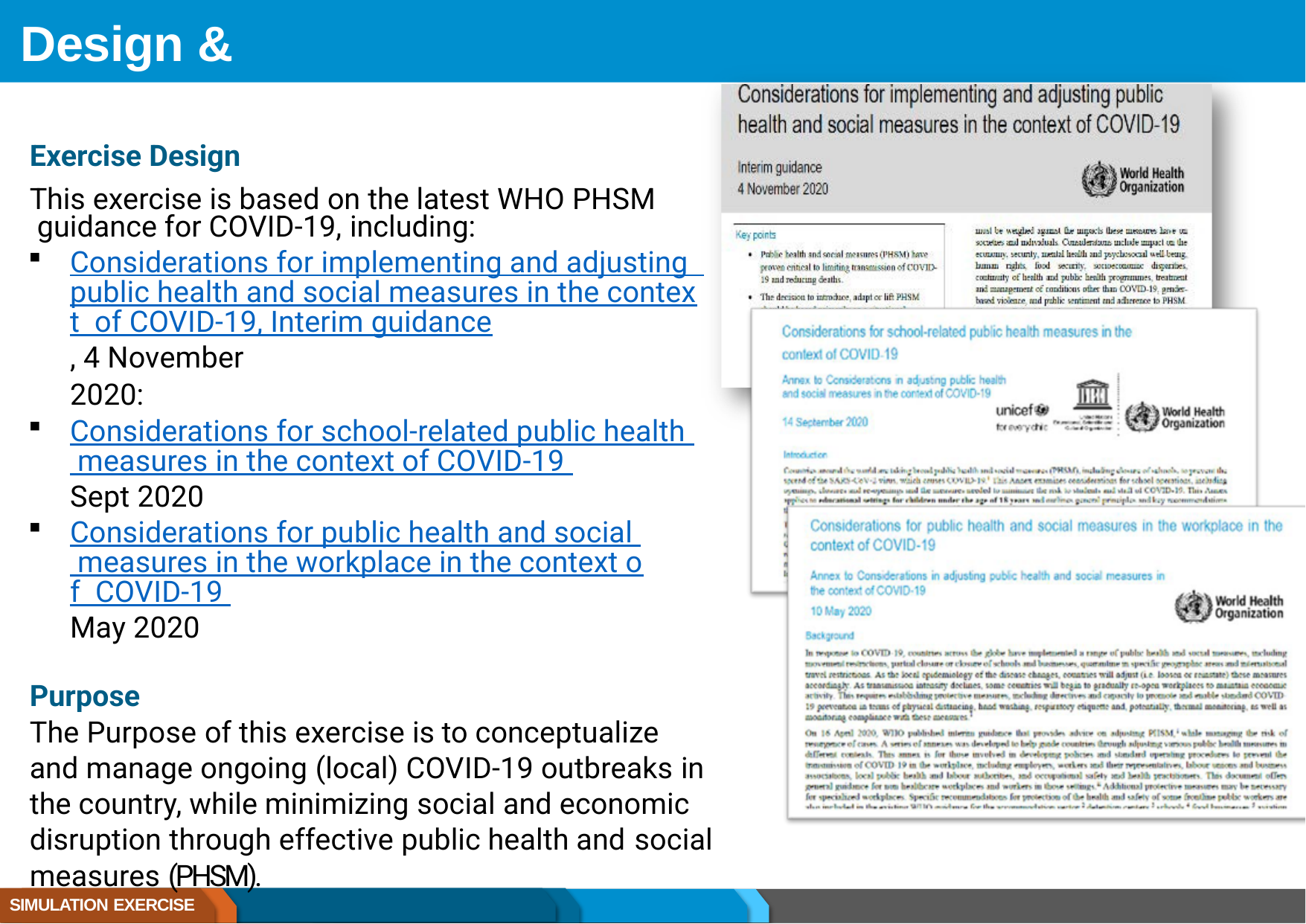

# Design & Purpose

Exercise Design
This exercise is based on the latest WHO PHSM  guidance for COVID-19, including:
Considerations for implementing and adjusting  public health and social measures in the context  of COVID-19, Interim guidance, 4 November
2020:
Considerations for school-related public health  measures in the context of COVID-19 Sept 2020
Considerations for public health and social  measures in the workplace in the context of  COVID-19 May 2020

Purpose
The Purpose of this exercise is to conceptualize  and manage ongoing (local) COVID-19 outbreaks in  the country, while minimizing social and economic  disruption through effective public health and social
measures (PHSM).
SIMULATION EXERCISE